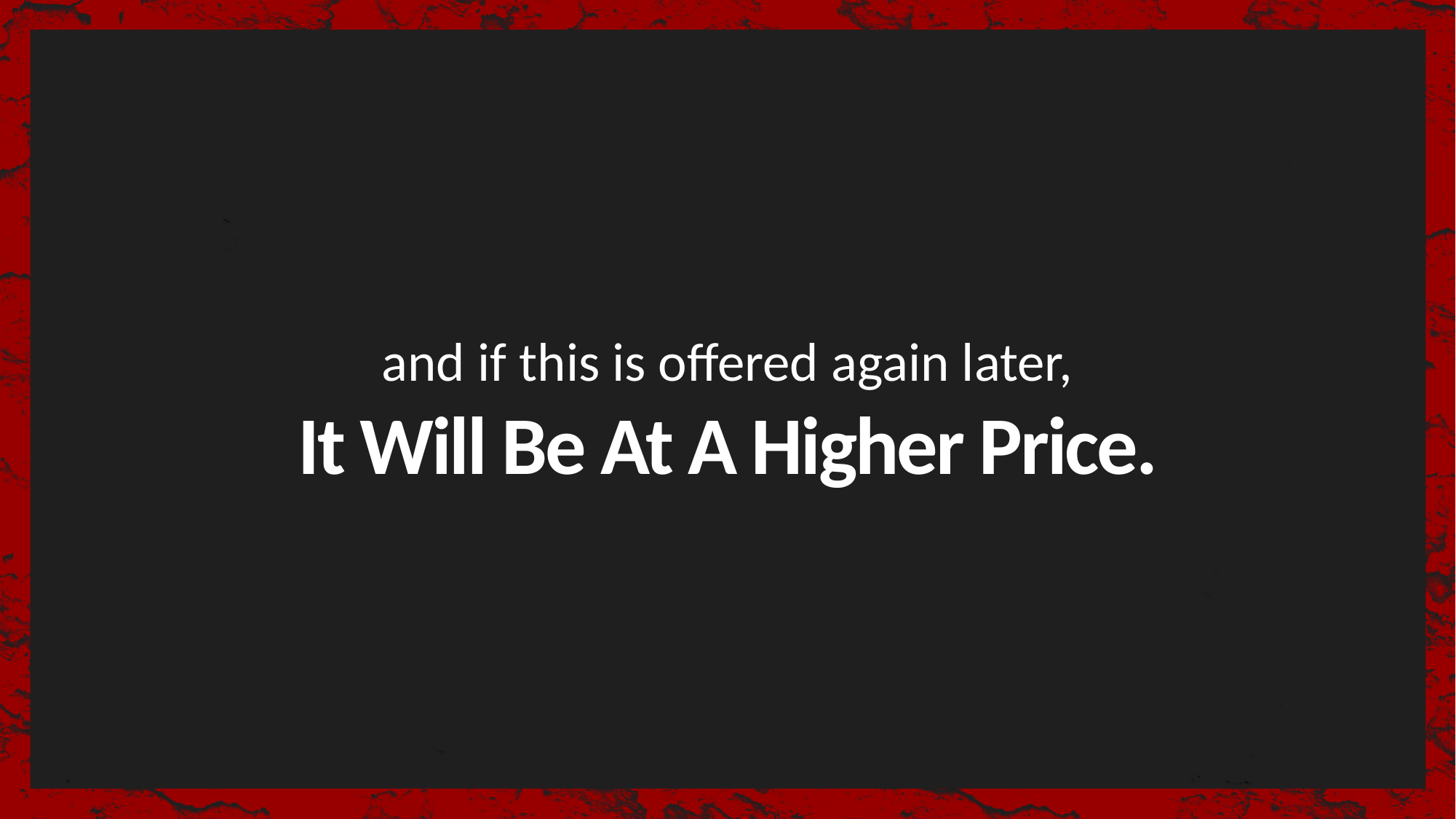

and if this is offered again later,
It Will Be At A Higher Price.